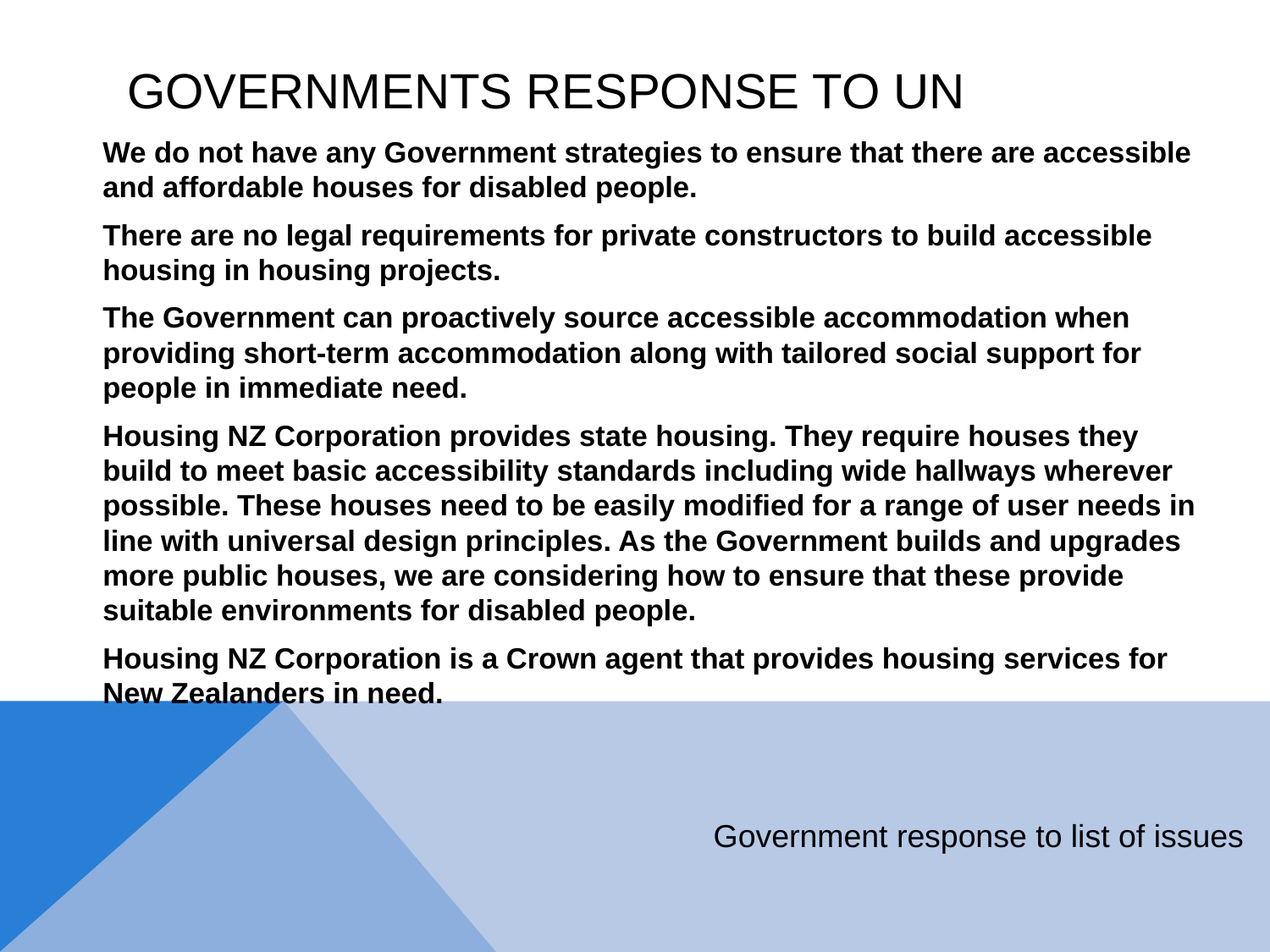

# Governments response to UN
	We do not have any Government strategies to ensure that there are accessible and affordable houses for disabled people.
	There are no legal requirements for private constructors to build accessible housing in housing projects.
	The Government can proactively source accessible accommodation when providing short-term accommodation along with tailored social support for people in immediate need.
	Housing NZ Corporation provides state housing. They require houses they build to meet basic accessibility standards including wide hallways wherever possible. These houses need to be easily modified for a range of user needs in line with universal design principles. As the Government builds and upgrades more public houses, we are considering how to ensure that these provide suitable environments for disabled people.
	Housing NZ Corporation is a Crown agent that provides housing services for New Zealanders in need.

Government response to list of issues